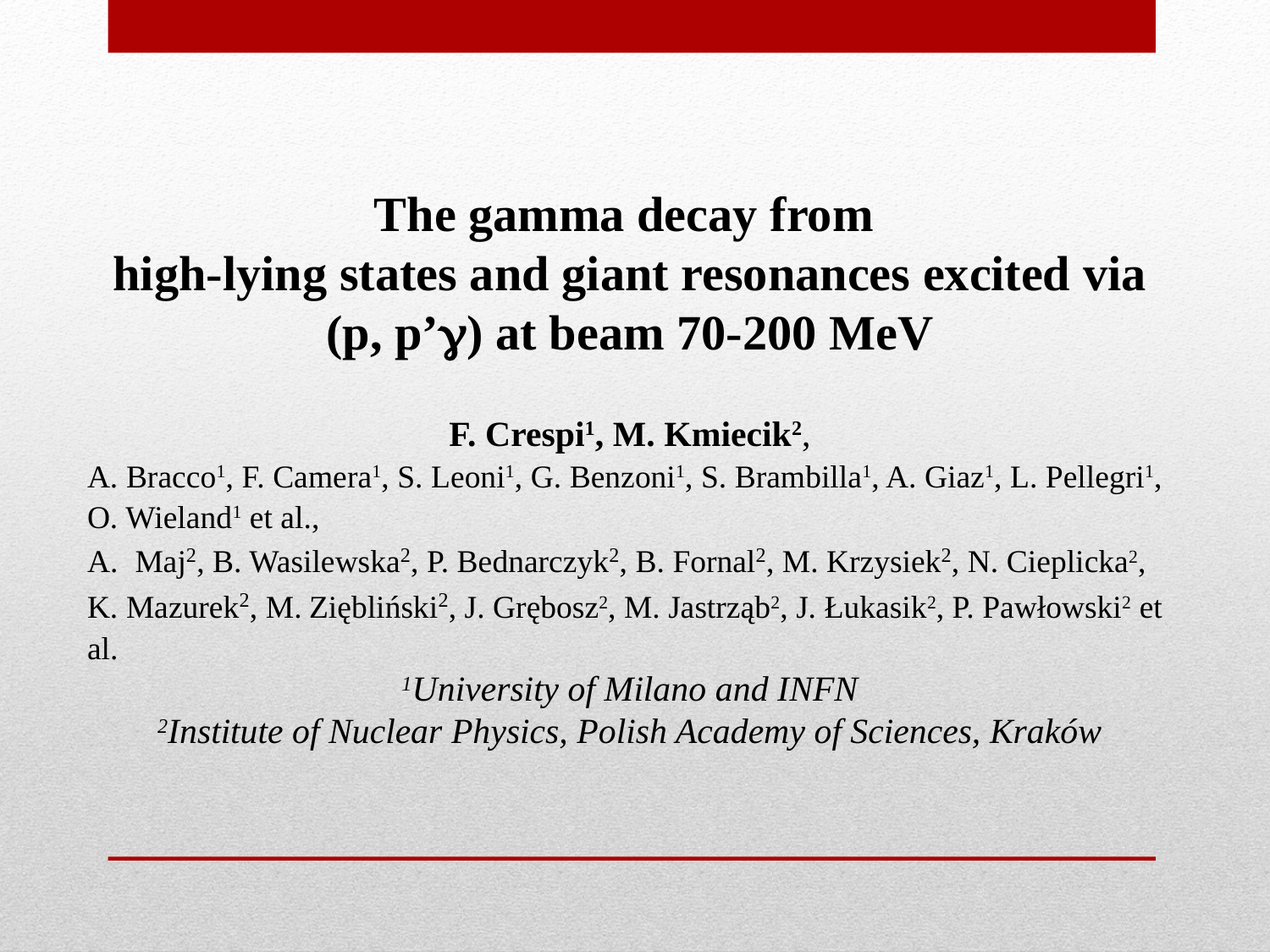

The gamma decay from
high-lying states and giant resonances excited via (p, p’γ) at beam 70-200 MeV

F. Crespi1, M. Kmiecik2,
A. Bracco1, F. Camera1, S. Leoni1, G. Benzoni1, S. Brambilla1, A. Giaz1, L. Pellegri1, O. Wieland1 et al.,
Maj2, B. Wasilewska2, P. Bednarczyk2, B. Fornal2, M. Krzysiek2, N. Cieplicka2,
K. Mazurek2, M. Ziębliński2, J. Grębosz2, M. Jastrząb2, J. Łukasik2, P. Pawłowski2 et al.
1University of Milano and INFN
2Institute of Nuclear Physics, Polish Academy of Sciences, Kraków